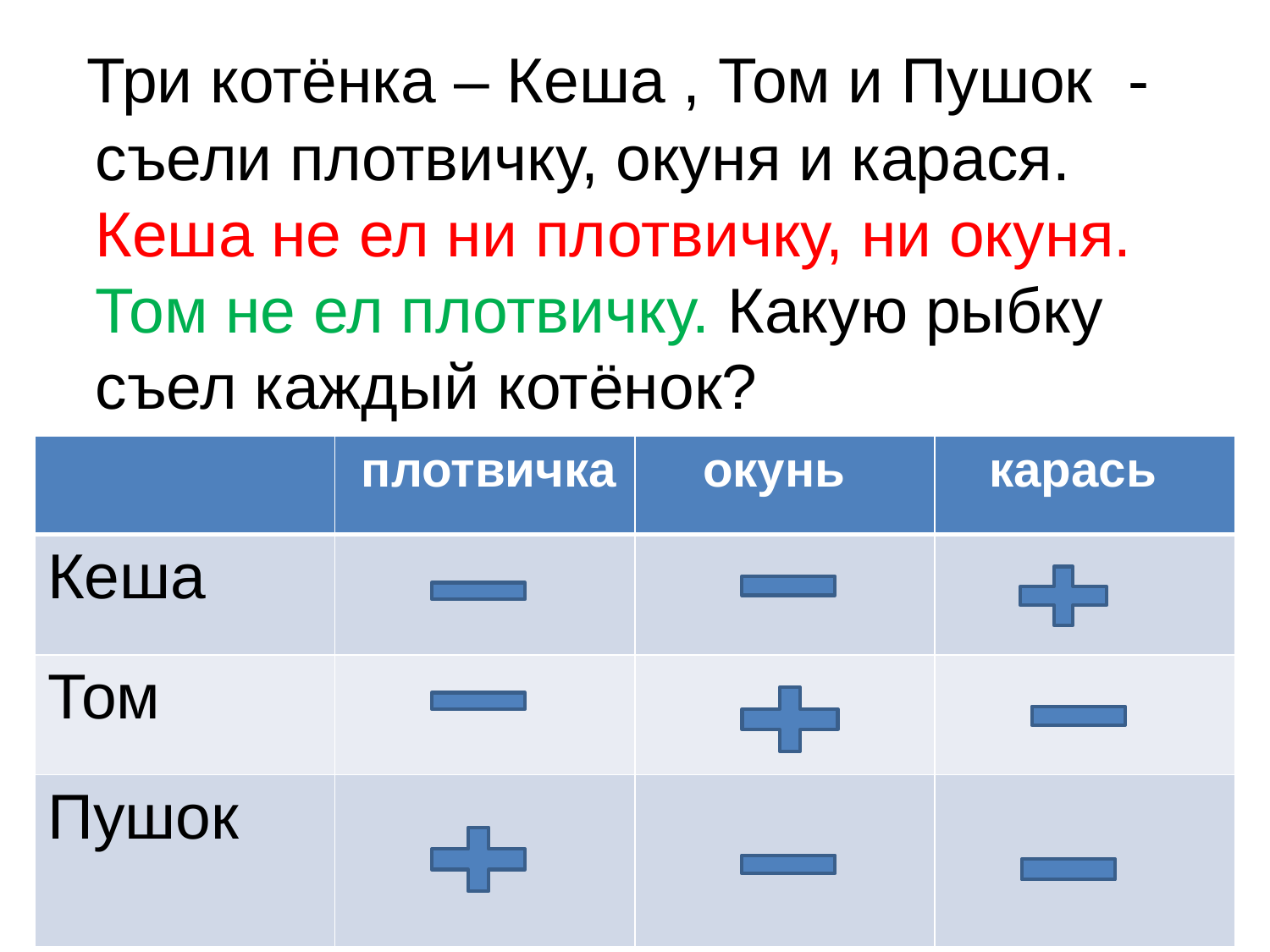

Три котёнка – Кеша , Том и Пушок  - съели плотвичку, окуня и карася. Кеша не ел ни плотвичку, ни окуня. Том не ел плотвичку. Какую рыбку съел каждый котёнок?

|  | плотвичка | окунь | карась |
| --- | --- | --- | --- |
| Кеша |  |  |  |
| Том |  |  |  |
| Пушок |  |  |  |